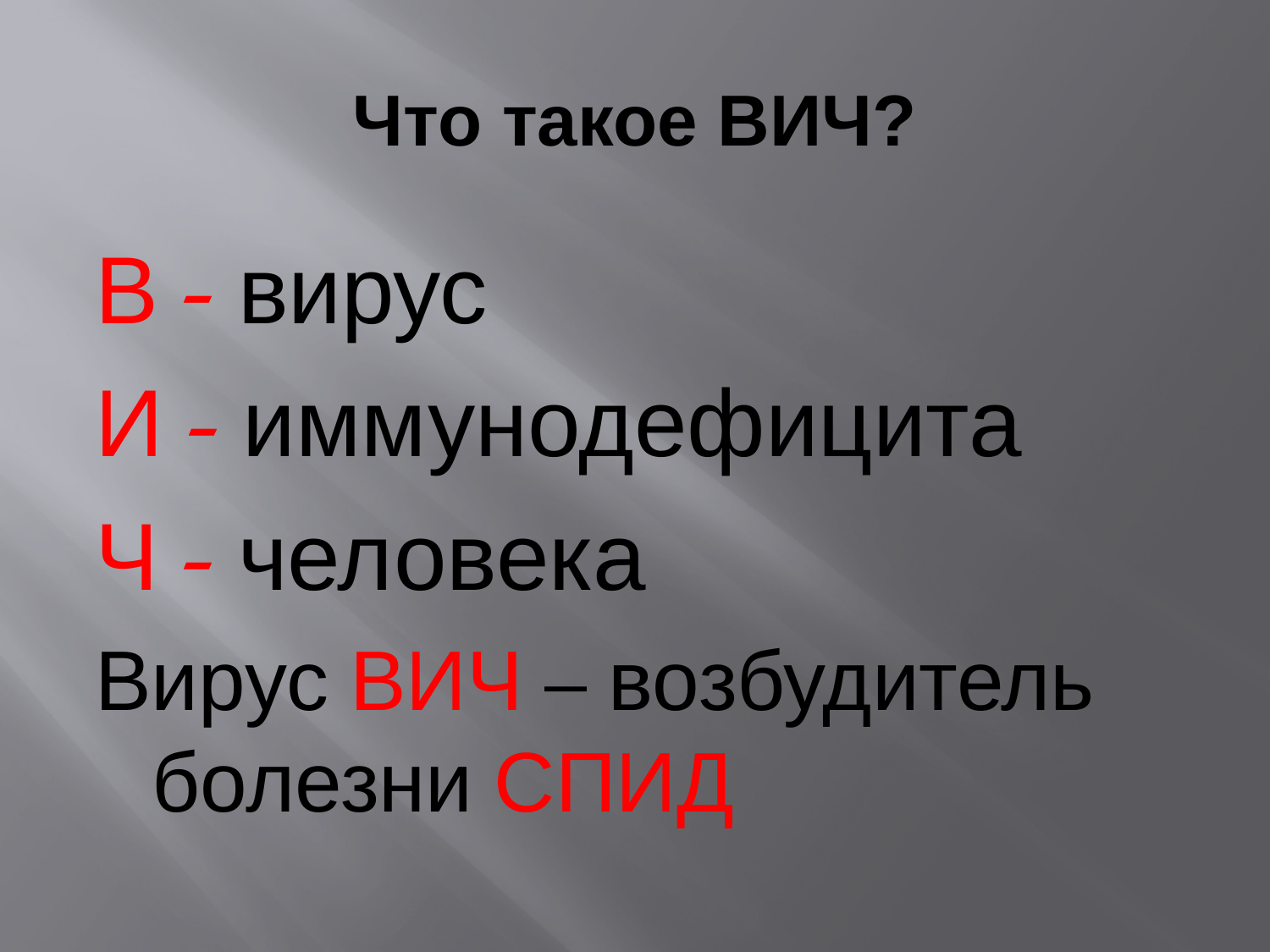

# Что такое ВИЧ?
В - вирус
И - иммунодефицита
Ч - человека
Вирус ВИЧ – возбудитель болезни СПИД